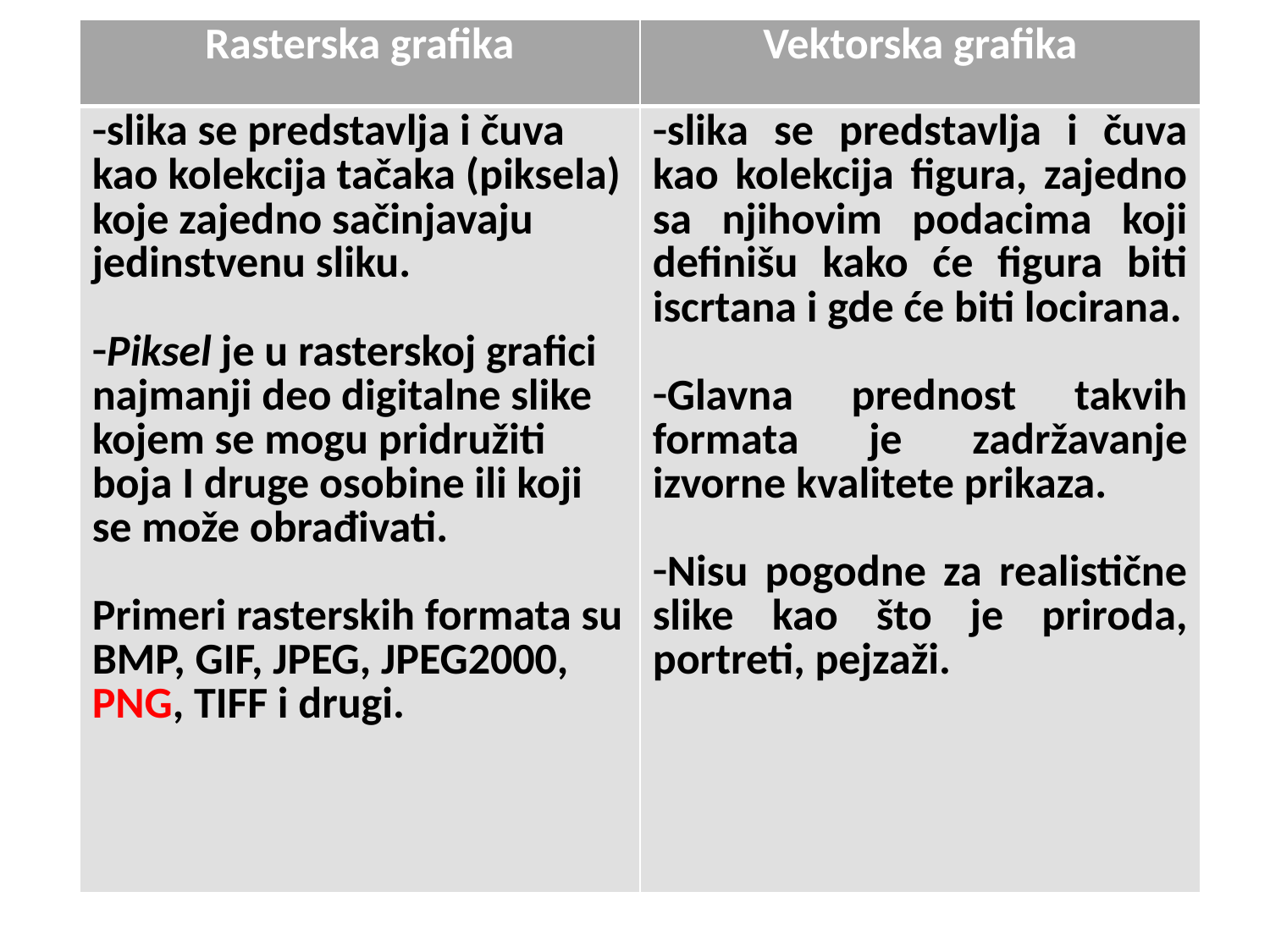

| Rasterska grafika | Vektorska grafika |
| --- | --- |
| slika se predstavlja i čuva kao kolekcija tačaka (piksela) koje zajedno sačinjavaju jedinstvenu sliku. Piksel je u rasterskoj grafici najmanji deo digitalne slike kojem se mogu pridružiti boja I druge osobine ili koji se može obrađivati. Primeri rasterskih formata su BMP, GIF, JPEG, JPEG2000, PNG, TIFF i drugi. | slika se predstavlja i čuva kao kolekcija figura, zajedno sa njihovim podacima koji definišu kako će figura biti iscrtana i gde će biti locirana. Glavna prednost takvih formata je zadržavanje izvorne kvalitete prikaza. Nisu pogodne za realistične slike kao što je priroda, portreti, pejzaži. |